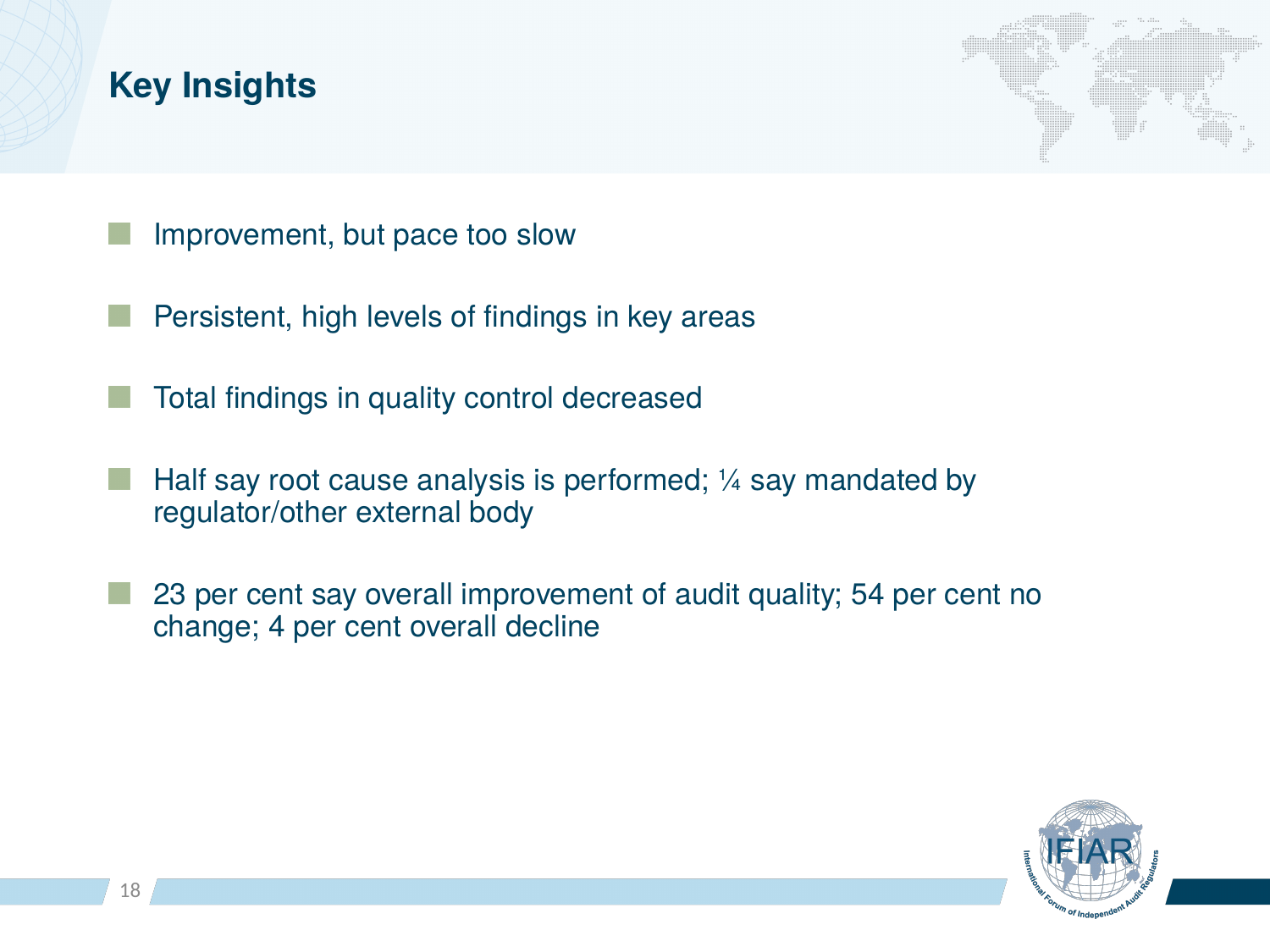

# Key Insights
Improvement, but pace too slow
Persistent, high levels of findings in key areas
Total findings in quality control decreased
Half say root cause analysis is performed; ¼ say mandated by regulator/other external body
23 per cent say overall improvement of audit quality; 54 per cent no change; 4 per cent overall decline